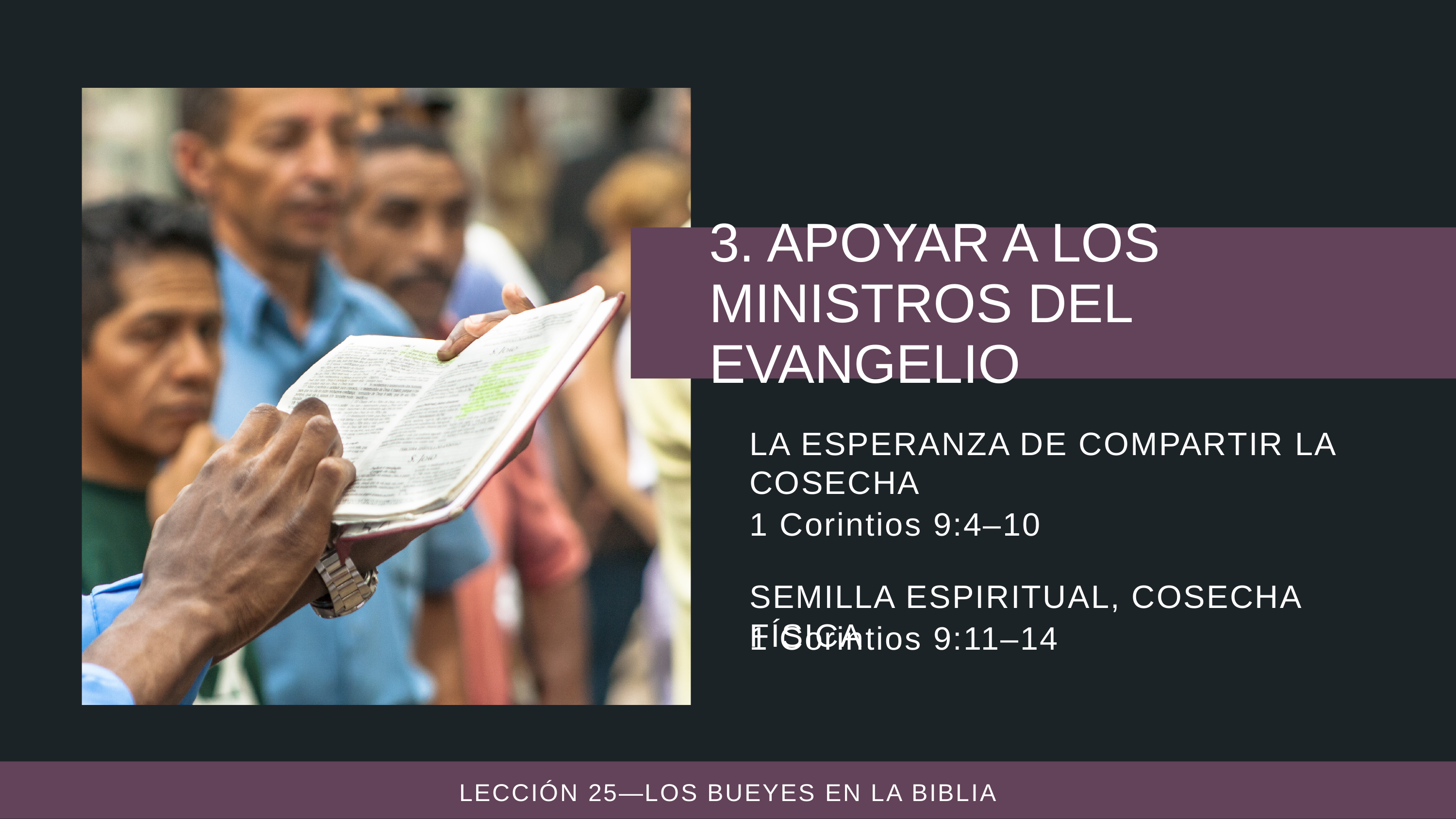

LA ESPERANZA DE COMPARTIR LA COSECHA
1 Corintios 9:4–10
SEMILLA ESPIRITUAL, COSECHA FÍSICA
1 Corintios 9:11–14